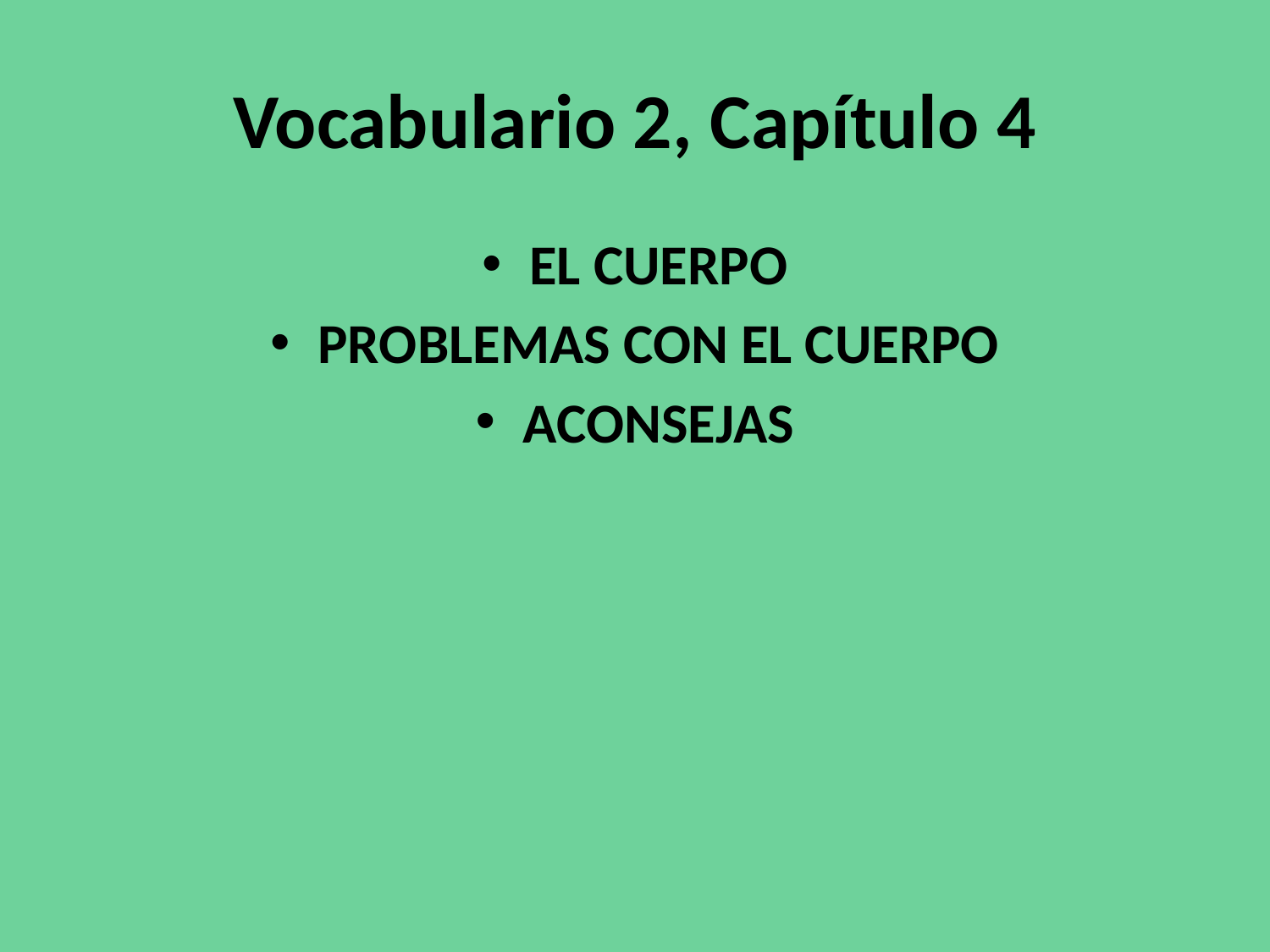

# Vocabulario 2, Capítulo 4
EL CUERPO
PROBLEMAS CON EL CUERPO
ACONSEJAS